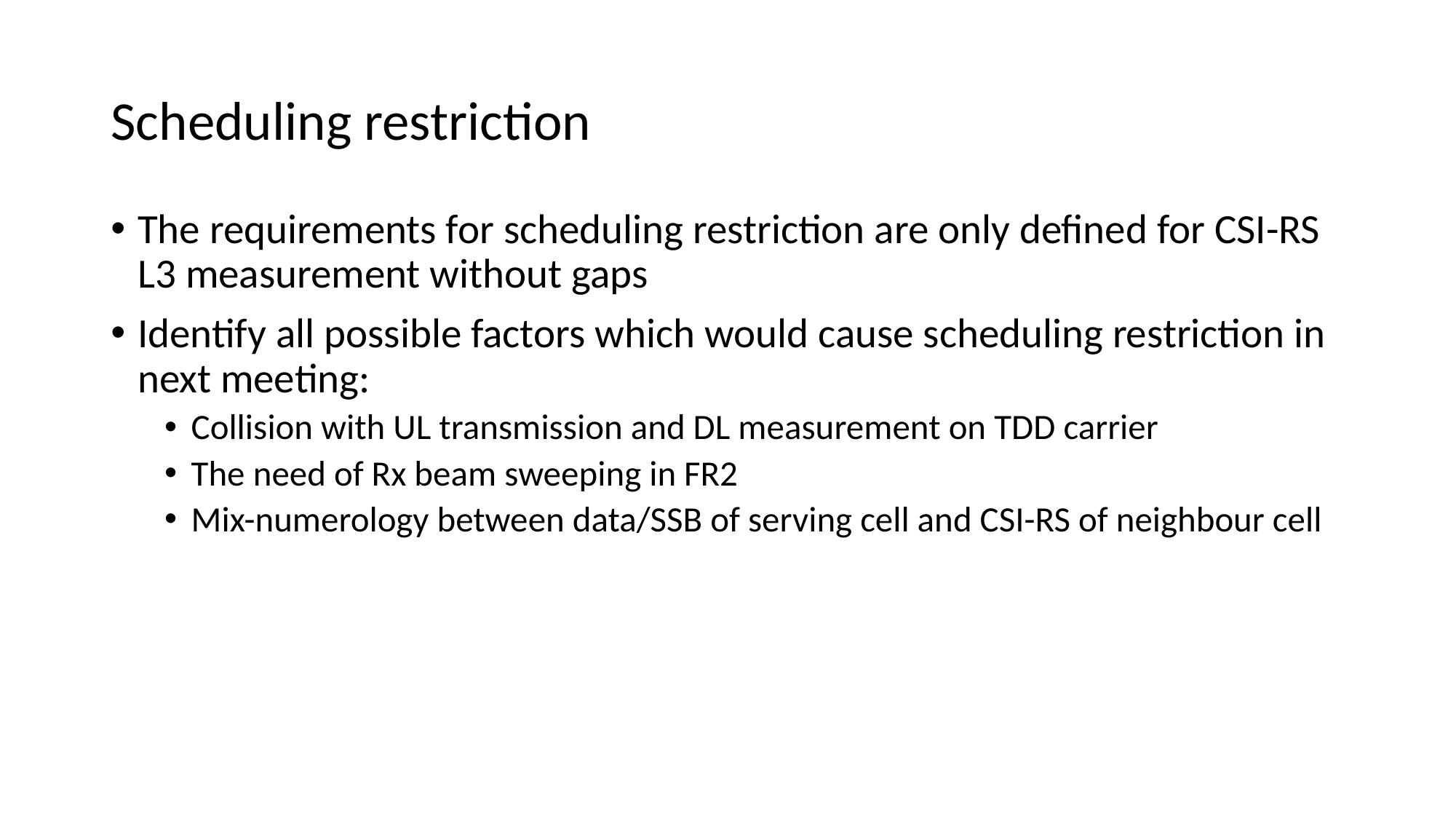

# Scheduling restriction
The requirements for scheduling restriction are only defined for CSI-RS L3 measurement without gaps
Identify all possible factors which would cause scheduling restriction in next meeting:
Collision with UL transmission and DL measurement on TDD carrier
The need of Rx beam sweeping in FR2
Mix-numerology between data/SSB of serving cell and CSI-RS of neighbour cell